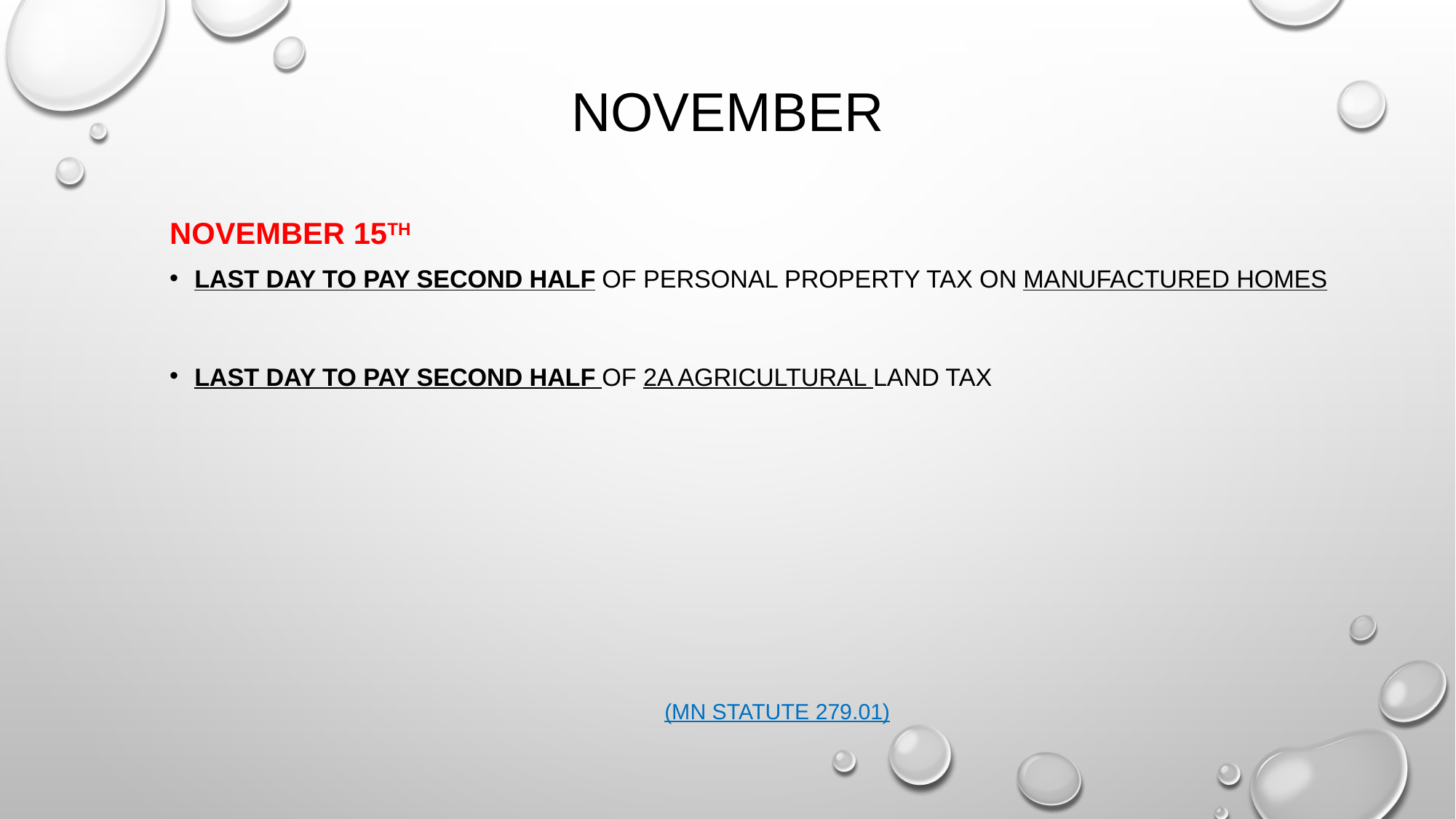

# november
November 15th
Last day to pay second half of personal property tax on manufactured homes

Last day to pay second half of 2a agricultural land tax

(mn statute 279.01)